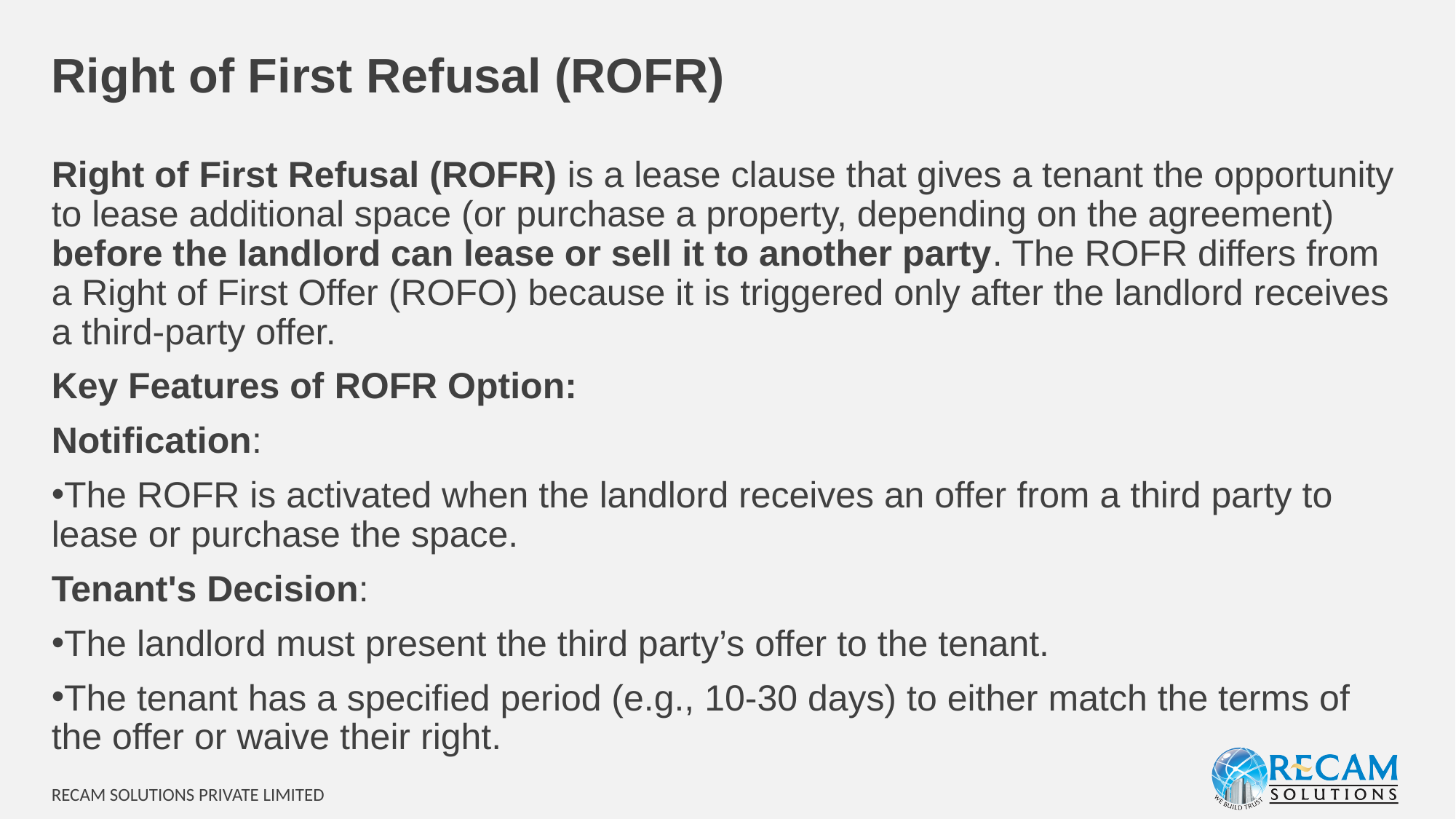

# Right of First Refusal (ROFR)

Right of First Refusal (ROFR) is a lease clause that gives a tenant the opportunity to lease additional space (or purchase a property, depending on the agreement) before the landlord can lease or sell it to another party. The ROFR differs from a Right of First Offer (ROFO) because it is triggered only after the landlord receives a third-party offer.
Key Features of ROFR Option:
Notification:
The ROFR is activated when the landlord receives an offer from a third party to lease or purchase the space.
Tenant's Decision:
The landlord must present the third party’s offer to the tenant.
The tenant has a specified period (e.g., 10-30 days) to either match the terms of the offer or waive their right.

RECAM SOLUTIONS PRIVATE LIMITED